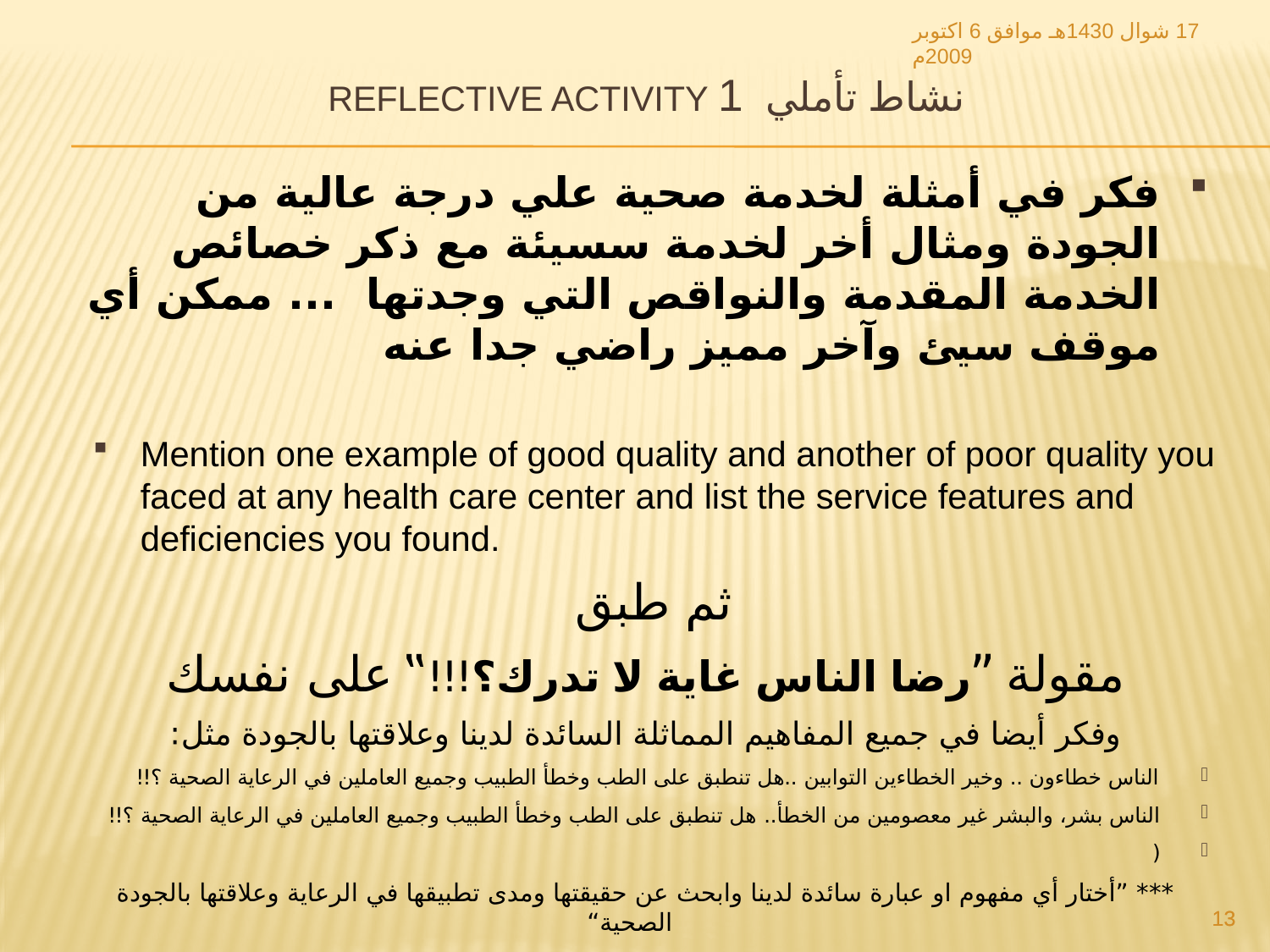

17 شوال 1430هـ موافق 6 اكتوبر 2009م
# نشاط تأملي  Reflective Activity 1
فكر في أمثلة لخدمة صحية علي درجة عالية من الجودة ومثال أخر لخدمة سسيئة مع ذكر خصائص الخدمة المقدمة والنواقص التي وجدتها  ... ممكن أي موقف سيئ وآخر مميز راضي جدا عنه
Mention one example of good quality and another of poor quality you faced at any health care center and list the service features and deficiencies you found.
ثم طبق
مقولة ”رضا الناس غاية لا تدرك؟!!!“ على نفسك
وفكر أيضا في جميع المفاهيم المماثلة السائدة لدينا وعلاقتها بالجودة مثل:
الناس خطاءون .. وخير الخطاءين التوابين ..هل تنطبق على الطب وخطأ الطبيب وجميع العاملين في الرعاية الصحية ؟!!
الناس بشر، والبشر غير معصومين من الخطأ.. هل تنطبق على الطب وخطأ الطبيب وجميع العاملين في الرعاية الصحية ؟!!
(
*** ”أختار أي مفهوم او عبارة سائدة لدينا وابحث عن حقيقتها ومدى تطبيقها في الرعاية وعلاقتها بالجودة الصحية“
13
13